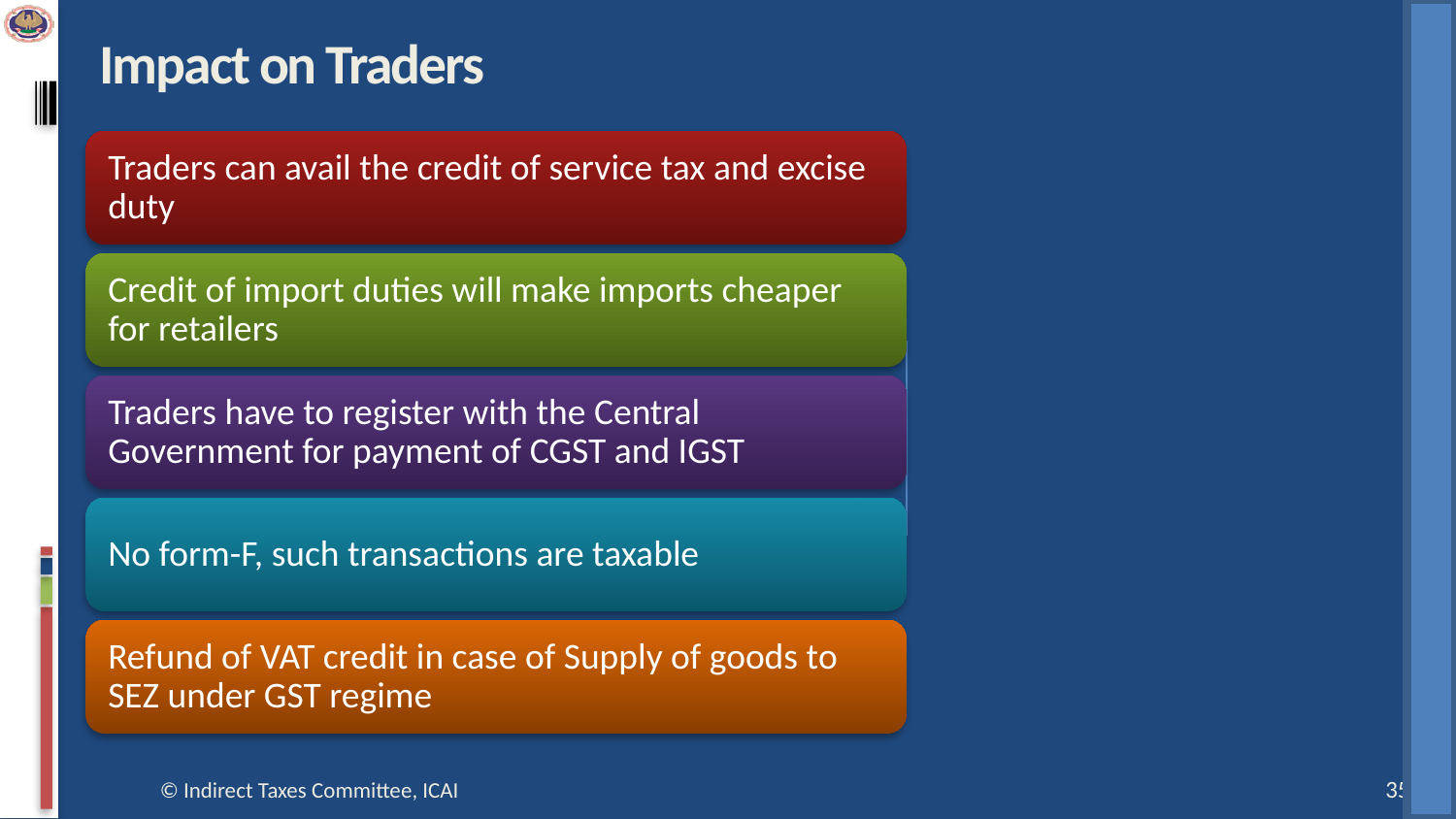

# Impact on Traders
Traders can avail the credit of service tax and excise duty
Credit of import duties will make imports cheaper for retailers
Traders have to register with the Central Government for payment of CGST and IGST
No form-F, such transactions are taxable
Refund of VAT credit in case of Supply of goods to SEZ under GST regime
© Indirect Taxes Committee, ICAI
35